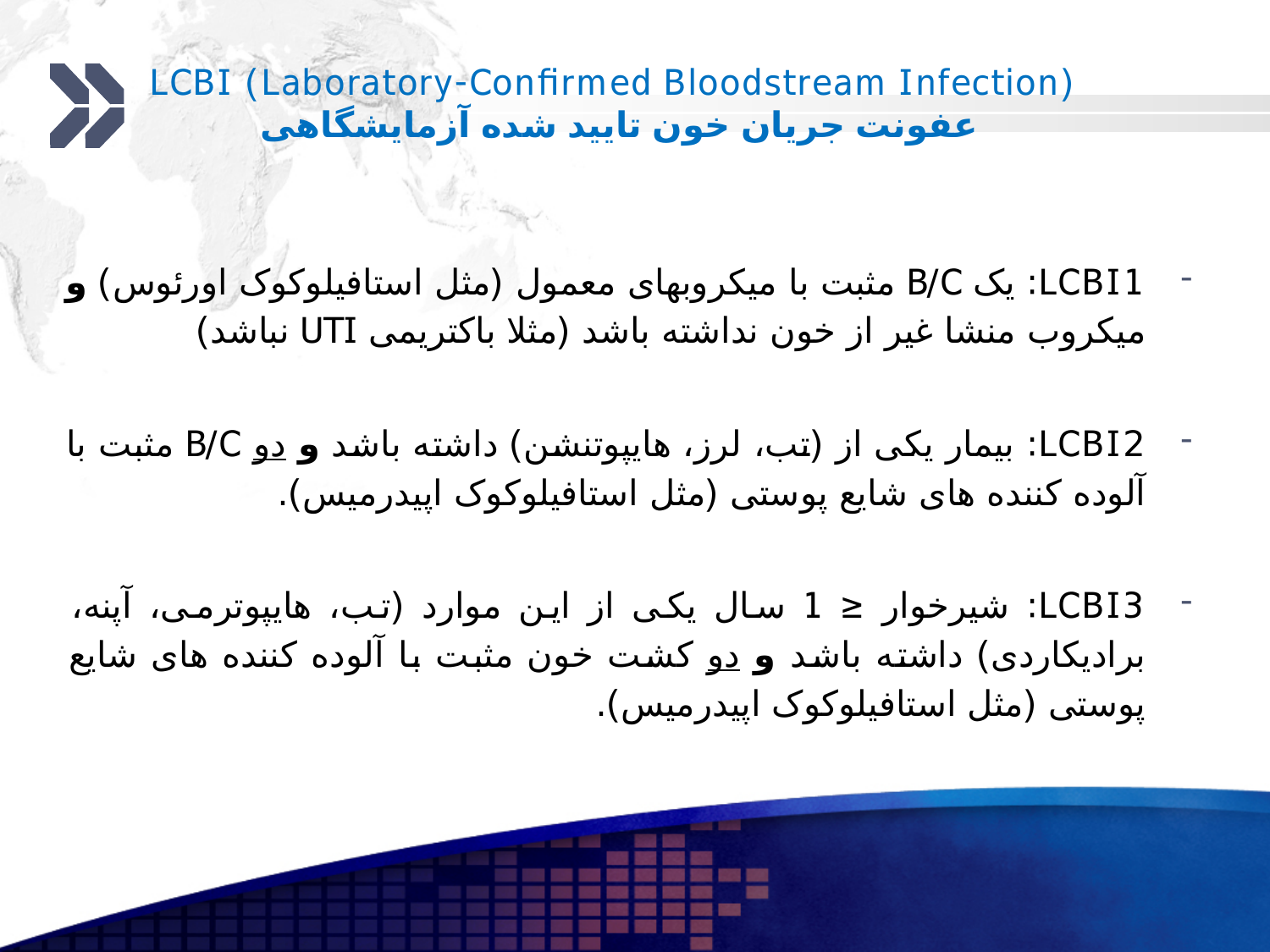

# LCBI (Laboratory-Confirmed Bloodstream Infection) عفونت جریان خون تایید شده آزمایشگاهی

LCBI1: یک B/C مثبت با میکروبهای معمول (مثل استافیلوکوک اورئوس) و میکروب منشا غیر از خون نداشته باشد (مثلا باکتریمی UTI نباشد)

LCBI2: بیمار یکی از (تب، لرز، هایپوتنشن) داشته باشد و دو B/C مثبت با آلوده کننده های شایع پوستی (مثل استافیلوکوک اپیدرمیس).

LCBI3: شیرخوار ≤ 1 سال یکی از این موارد (تب، هایپوترمی، آپنه، برادیکاردی) داشته باشد و دو کشت خون مثبت با آلوده کننده های شایع پوستی (مثل استافیلوکوک اپیدرمیس).